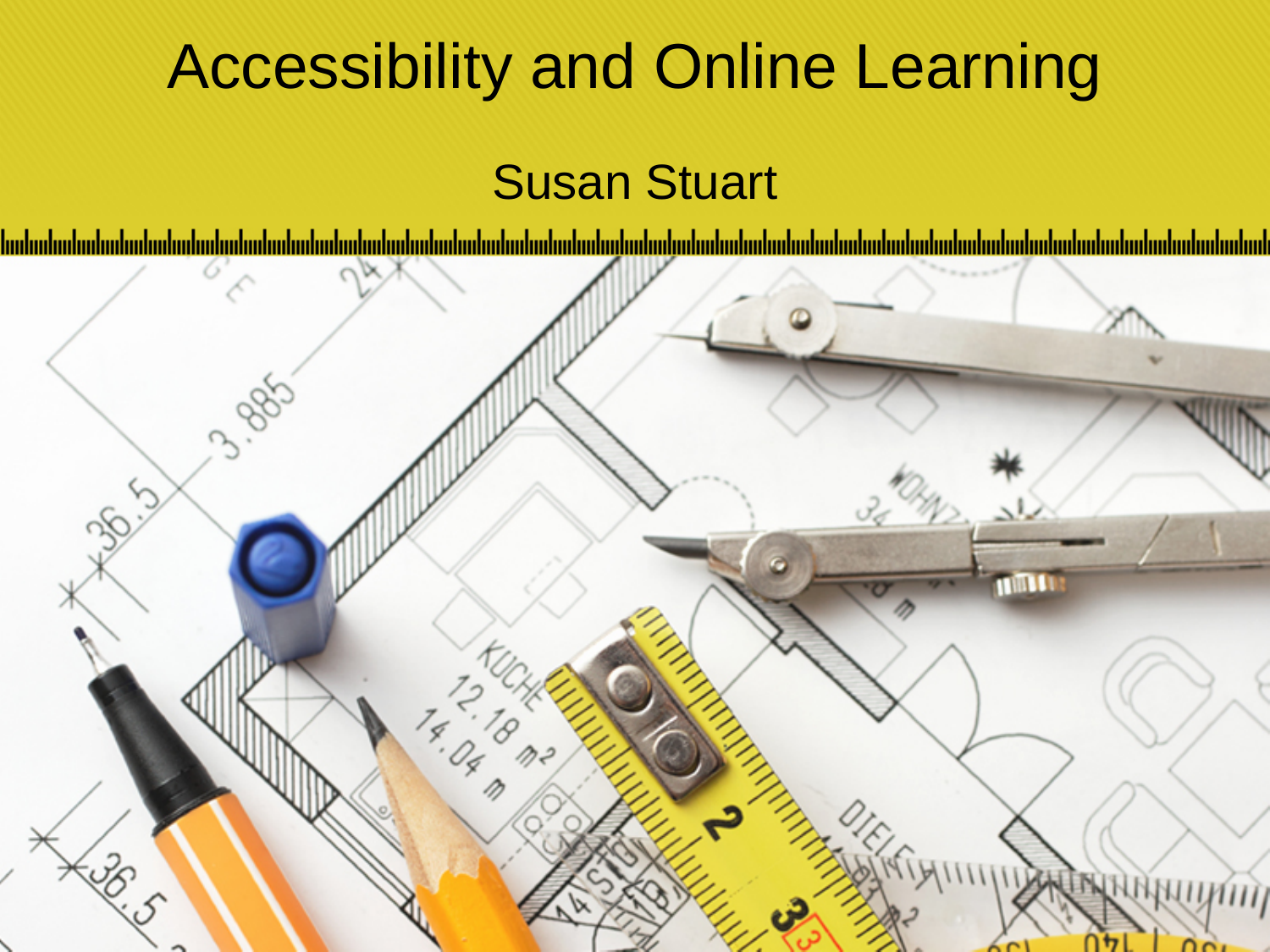

# Accessibility and Online Learning
Susan Stuart